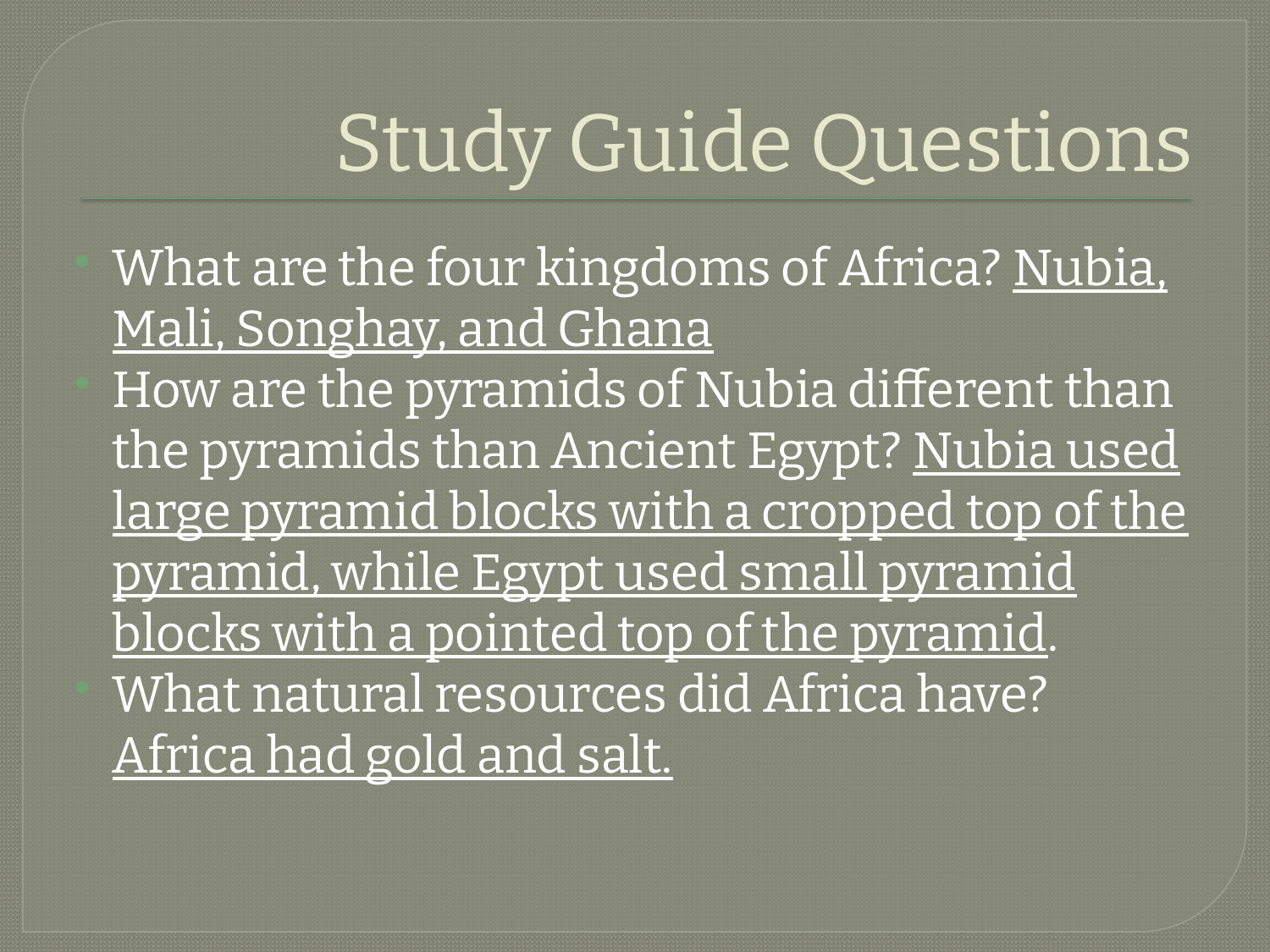

# Study Guide Questions
What are the four kingdoms of Africa? Nubia, Mali, Songhay, and Ghana
How are the pyramids of Nubia different than the pyramids than Ancient Egypt? Nubia used large pyramid blocks with a cropped top of the pyramid, while Egypt used small pyramid blocks with a pointed top of the pyramid.
What natural resources did Africa have? Africa had gold and salt.